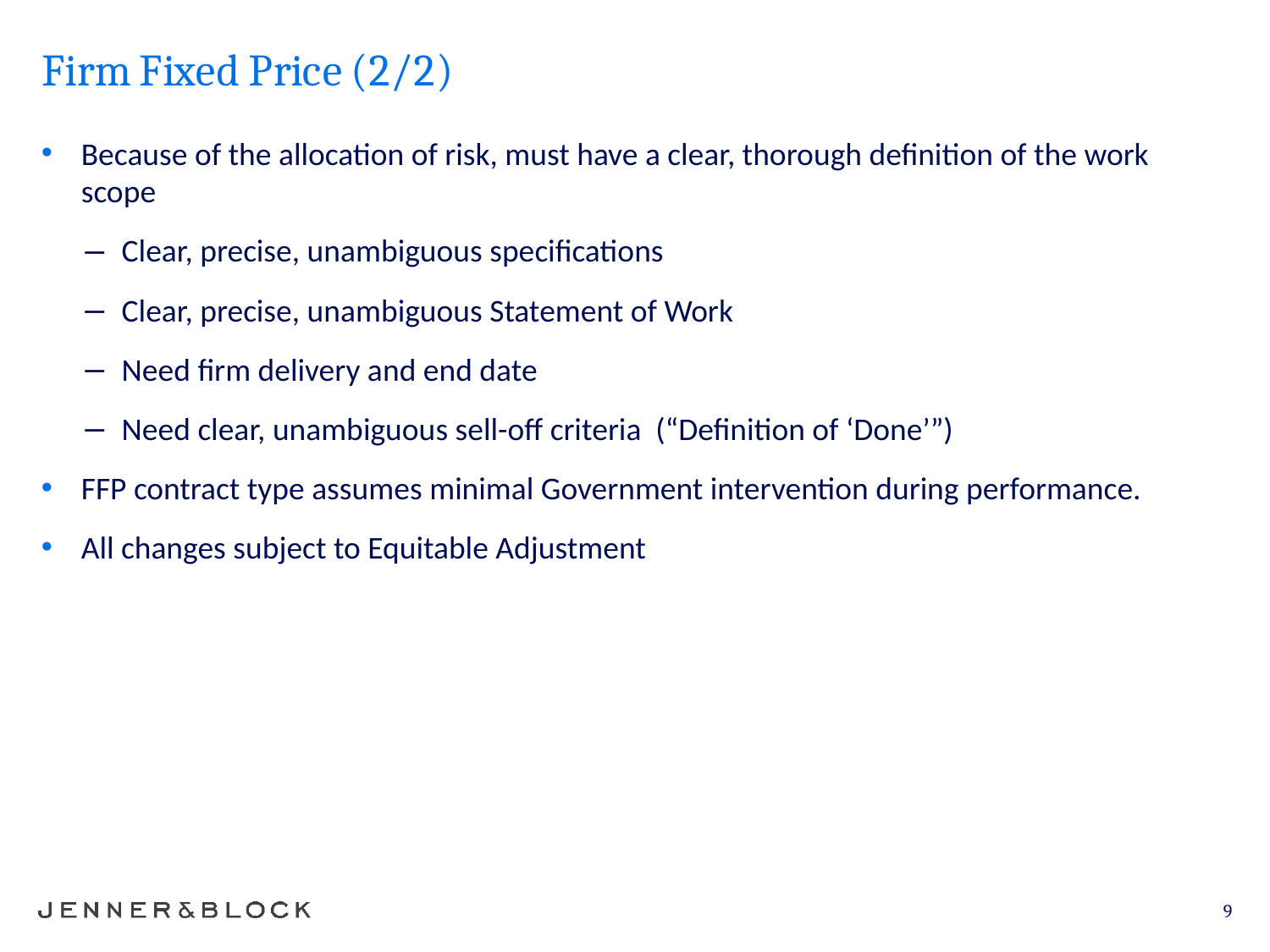

# Firm Fixed Price (2/2)
Because of the allocation of risk, must have a clear, thorough definition of the work scope
Clear, precise, unambiguous specifications
Clear, precise, unambiguous Statement of Work
Need firm delivery and end date
Need clear, unambiguous sell-off criteria  (“Definition of ‘Done’”)
FFP contract type assumes minimal Government intervention during performance.
All changes subject to Equitable Adjustment